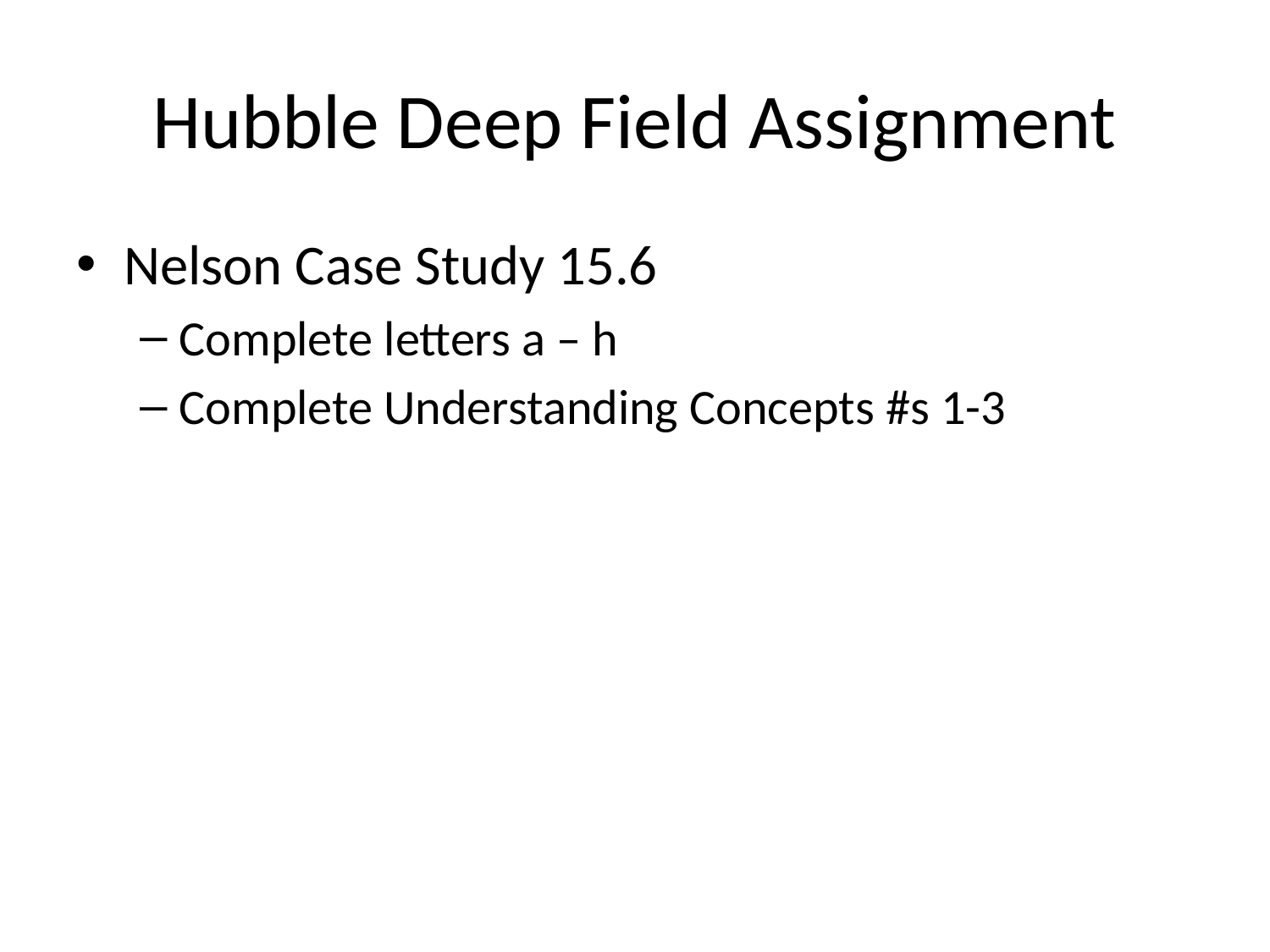

# Hubble Deep Field Assignment
Nelson Case Study 15.6
Complete letters a – h
Complete Understanding Concepts #s 1-3